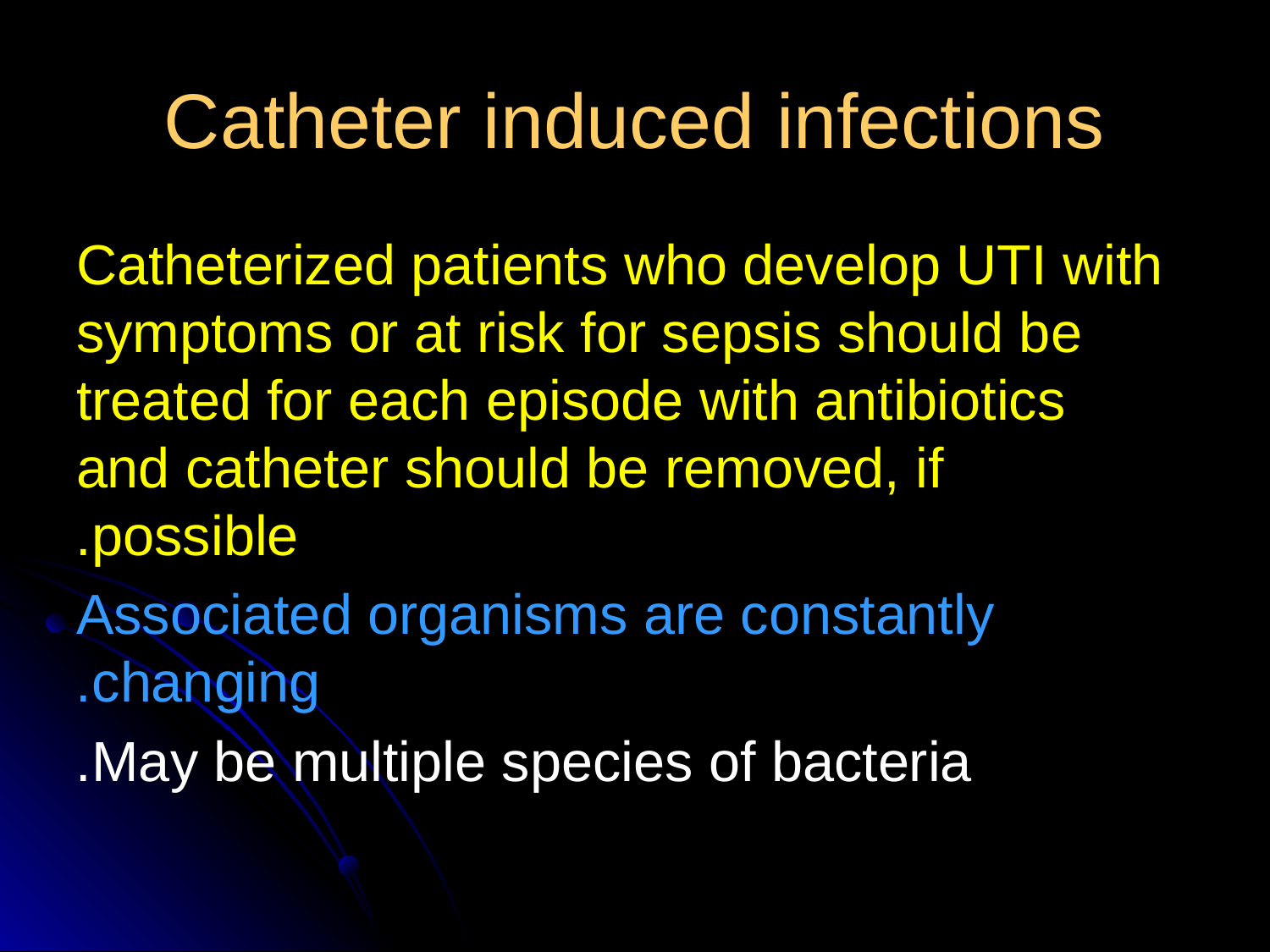

# Catheter induced infections
Catheterized patients who develop UTI with symptoms or at risk for sepsis should be treated for each episode with antibiotics and catheter should be removed, if possible.
Associated organisms are constantly changing.
May be multiple species of bacteria.